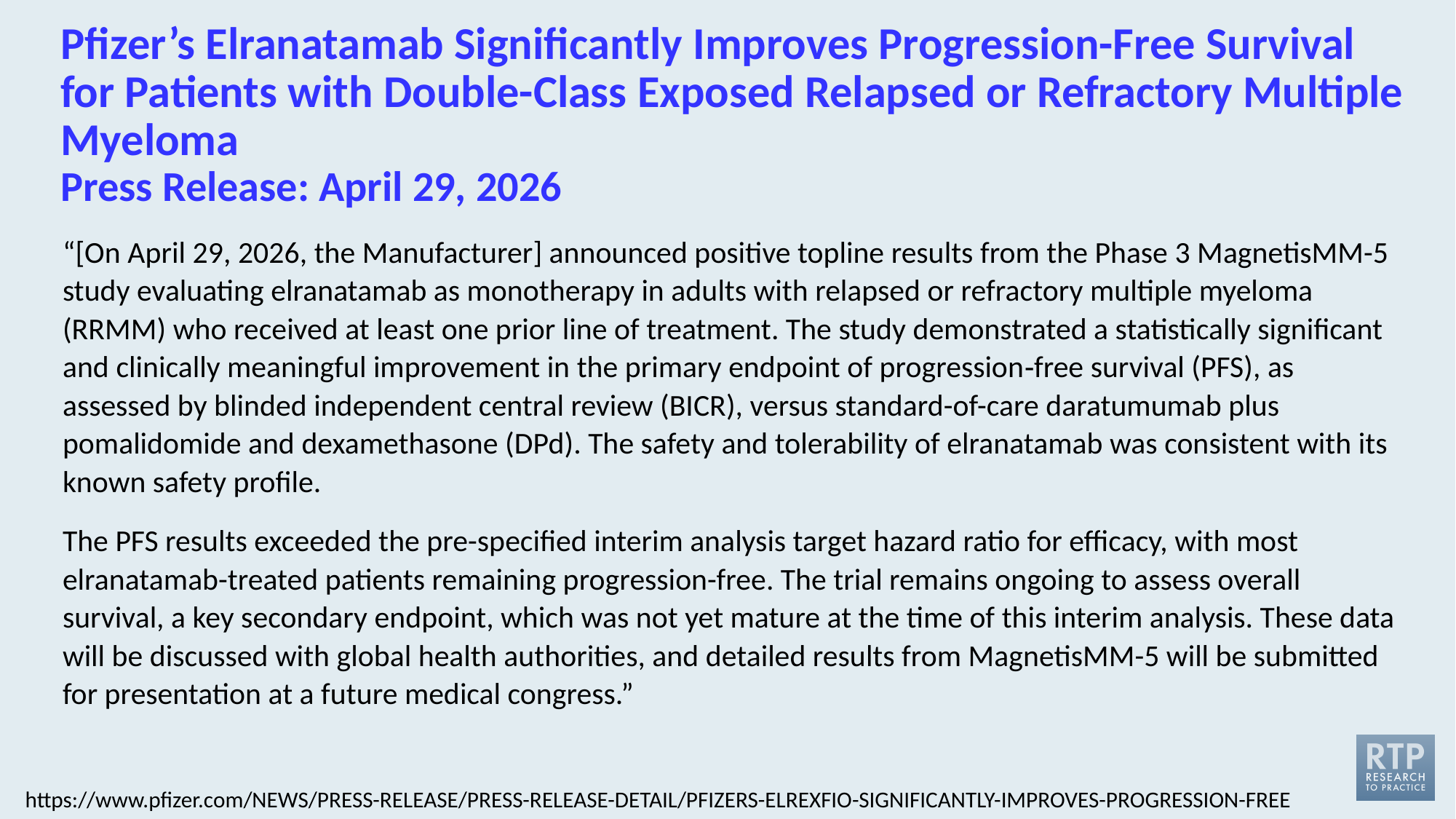

# Pfizer’s Elranatamab Significantly Improves Progression-Free Survival for Patients with Double-Class Exposed Relapsed or Refractory Multiple Myeloma Press Release: April 29, 2026
“[On April 29, 2026, the Manufacturer] announced positive topline results from the Phase 3 MagnetisMM-5 study evaluating elranatamab as monotherapy in adults with relapsed or refractory multiple myeloma (RRMM) who received at least one prior line of treatment. The study demonstrated a statistically significant and clinically meaningful improvement in the primary endpoint of progression‑free survival (PFS), as assessed by blinded independent central review (BICR), versus standard-of-care daratumumab plus pomalidomide and dexamethasone (DPd). The safety and tolerability of elranatamab was consistent with its known safety profile.
The PFS results exceeded the pre-specified interim analysis target hazard ratio for efficacy, with most elranatamab-treated patients remaining progression-free. The trial remains ongoing to assess overall survival, a key secondary endpoint, which was not yet mature at the time of this interim analysis. These data will be discussed with global health authorities, and detailed results from MagnetisMM-5 will be submitted for presentation at a future medical congress.”

https://www.pfizer.com/NEWS/PRESS-RELEASE/PRESS-RELEASE-DETAIL/PFIZERS-ELREXFIO-SIGNIFICANTLY-IMPROVES-PROGRESSION-FREE